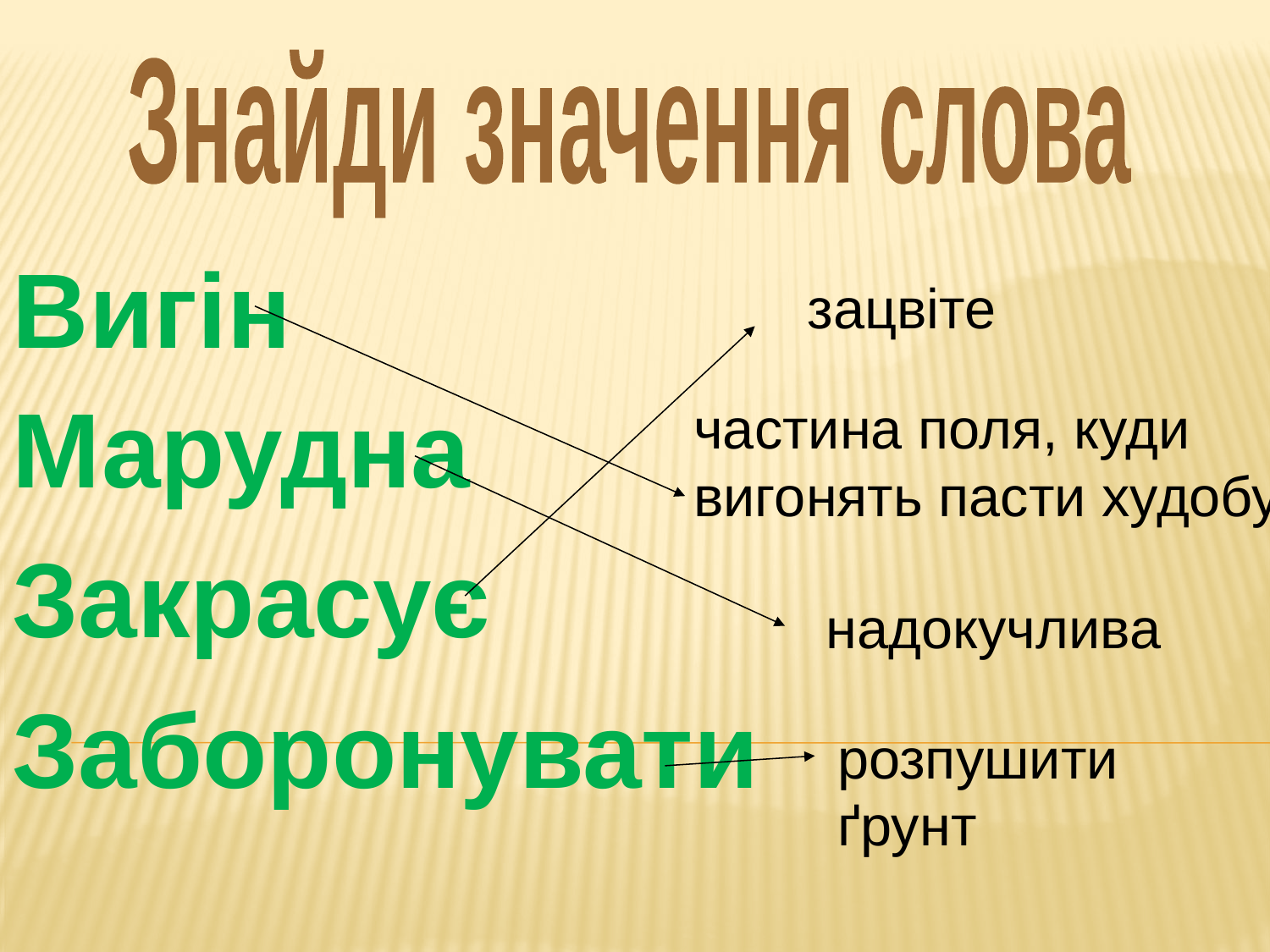

Знайди значення слова
Вигін
зацвіте

Марудна
частина поля, куди
вигонять пасти худобу

Закрасує
надокучлива
Заборонувати
розпушити  ґрунт